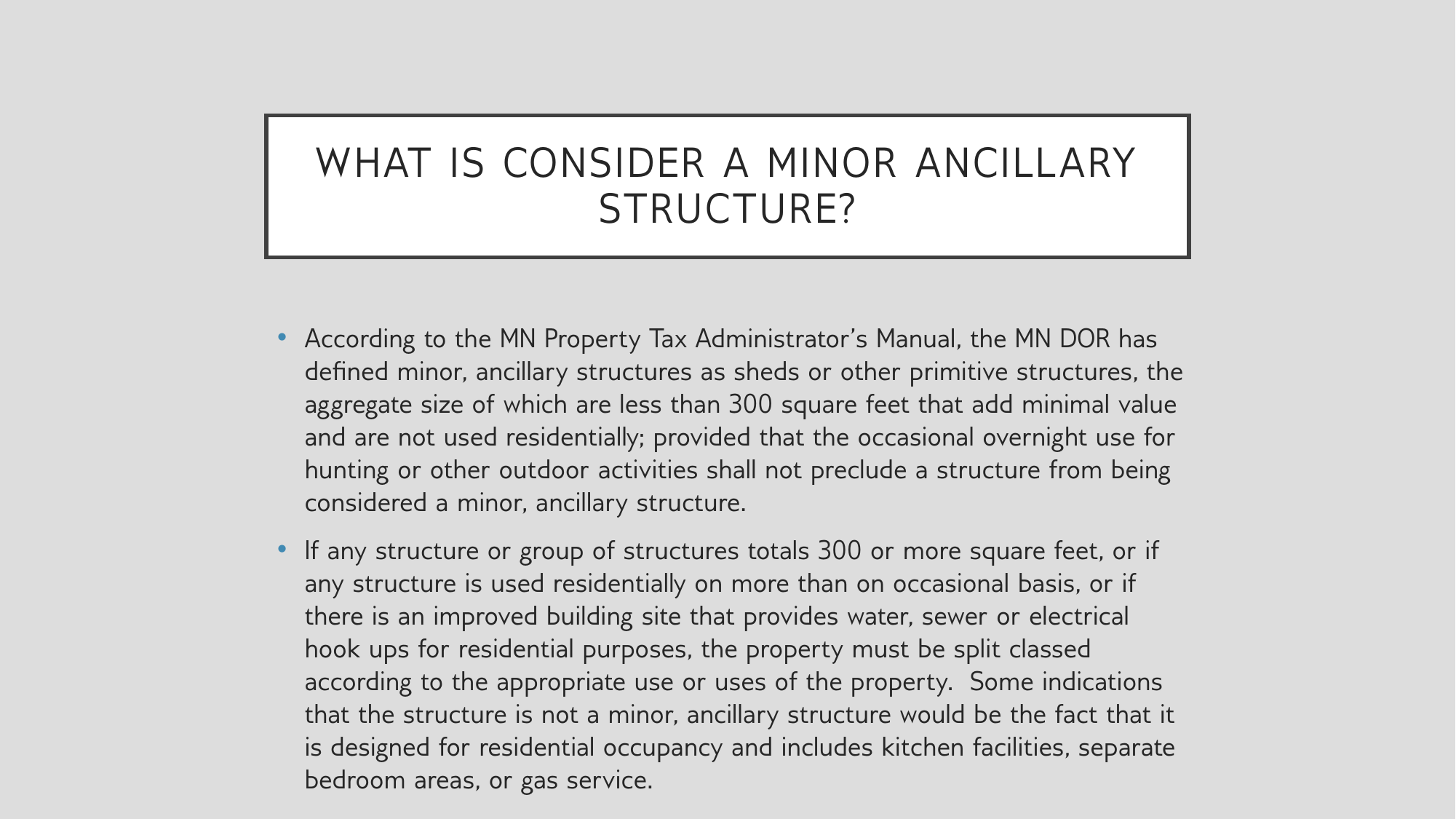

# WHAT IS CONSIDER A MINOR ANCILLARY STRUCTURE?
According to the MN Property Tax Administrator’s Manual, the MN DOR has defined minor, ancillary structures as sheds or other primitive structures, the aggregate size of which are less than 300 square feet that add minimal value and are not used residentially; provided that the occasional overnight use for hunting or other outdoor activities shall not preclude a structure from being considered a minor, ancillary structure.
If any structure or group of structures totals 300 or more square feet, or if any structure is used residentially on more than on occasional basis, or if there is an improved building site that provides water, sewer or electrical hook ups for residential purposes, the property must be split classed according to the appropriate use or uses of the property.  Some indications that the structure is not a minor, ancillary structure would be the fact that it is designed for residential occupancy and includes kitchen facilities, separate bedroom areas, or gas service.